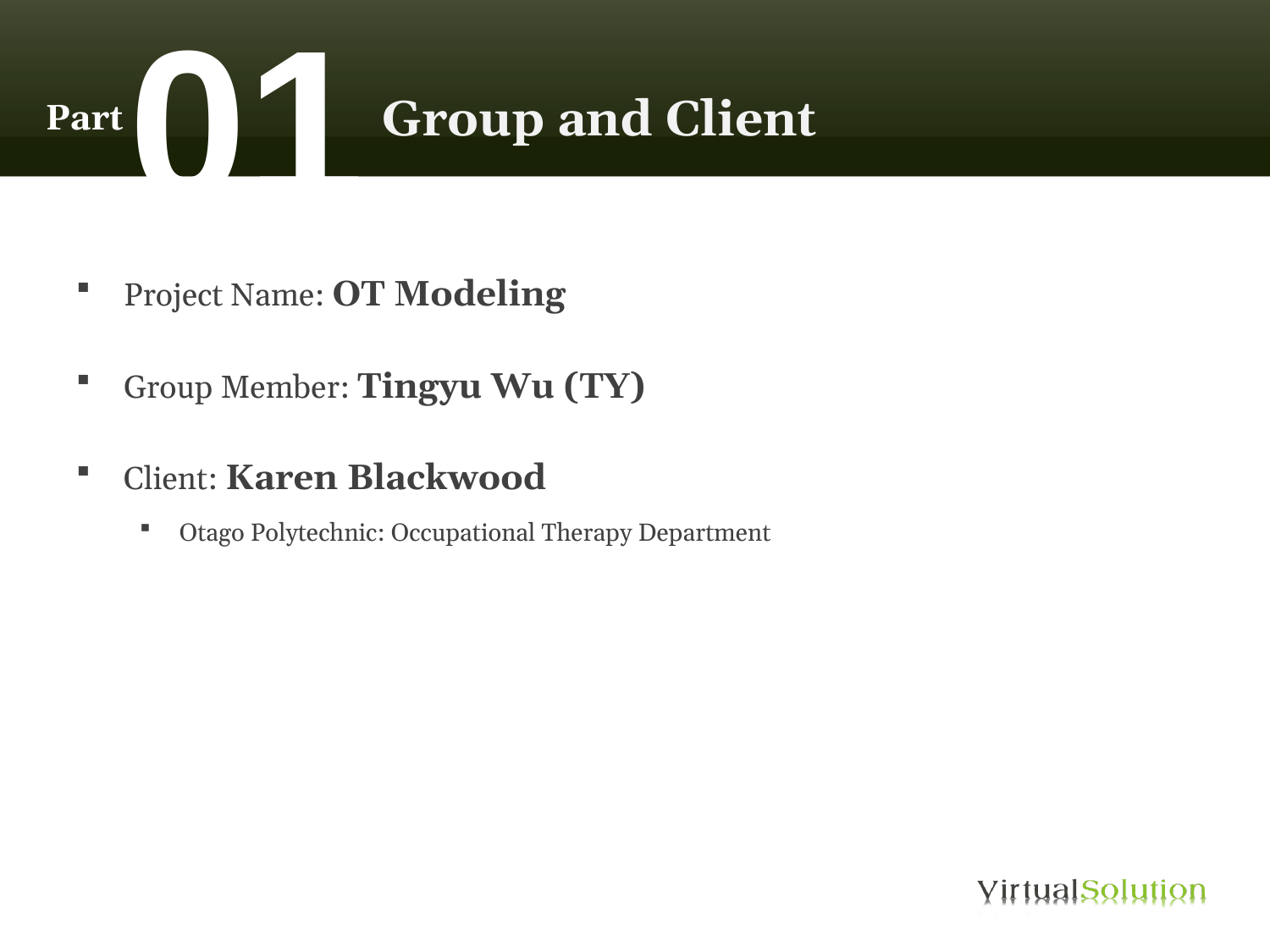

01
Group and Client
Part
Project Name: OT Modeling
Group Member: Tingyu Wu (TY)
Client: Karen Blackwood
Otago Polytechnic: Occupational Therapy Department